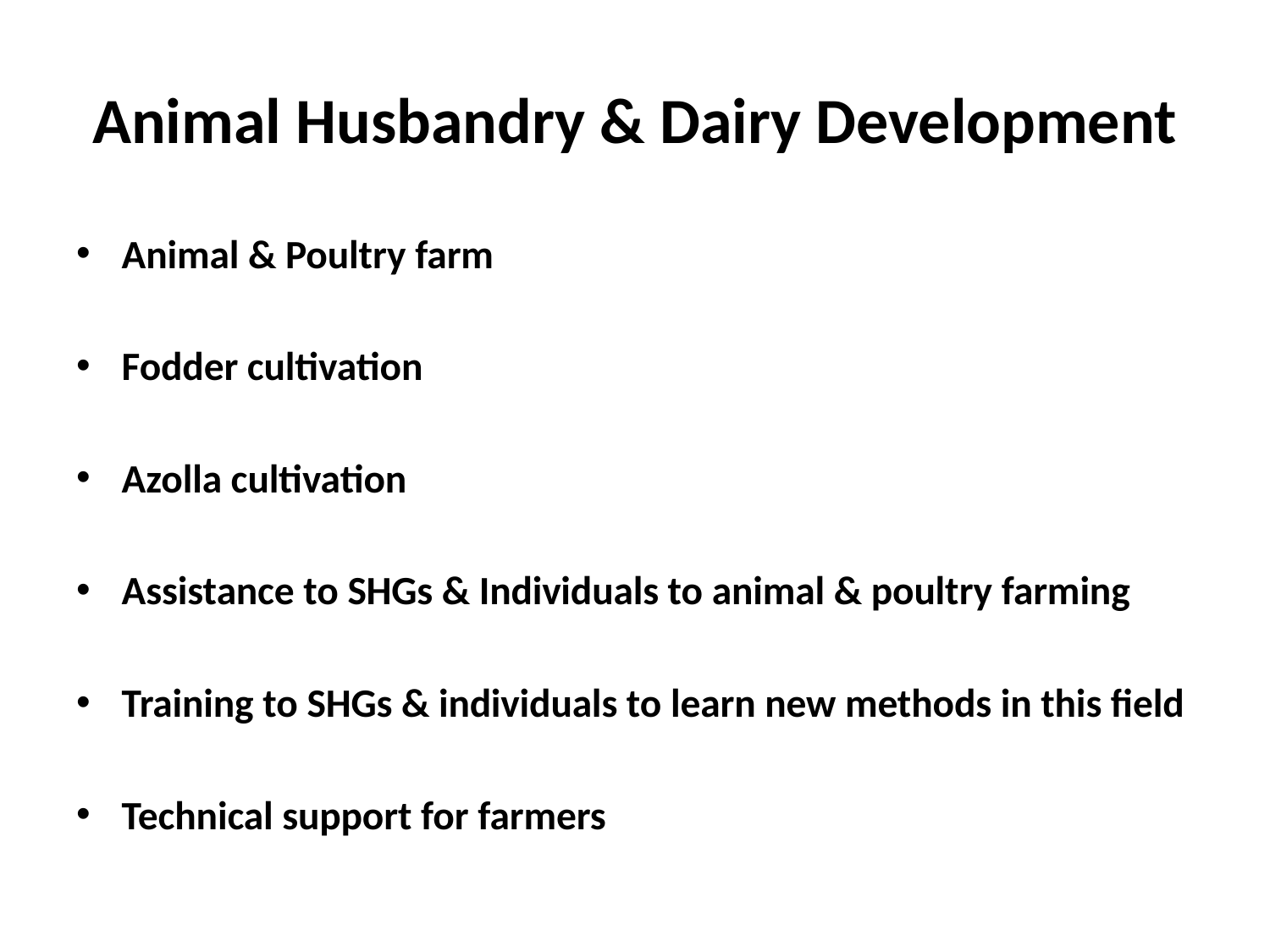

# Animal Husbandry & Dairy Development
Animal & Poultry farm

Fodder cultivation

Azolla cultivation

Assistance to SHGs & Individuals to animal & poultry farming

Training to SHGs & individuals to learn new methods in this field

Technical support for farmers